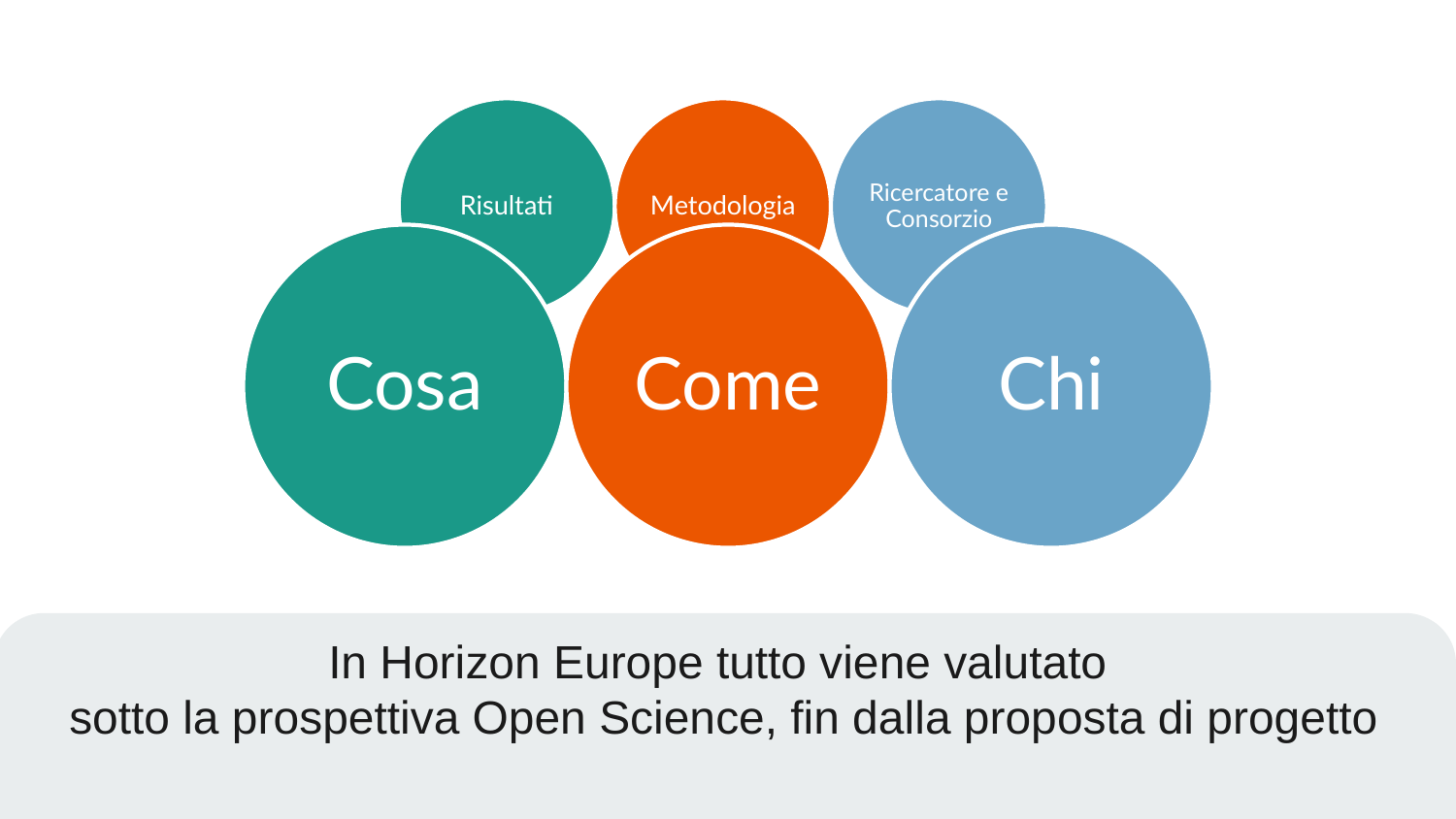

Risultati
Metodologia
Ricercatore e Consorzio

Cosa
Come
Chi
In Horizon Europe tutto viene valutato
sotto la prospettiva Open Science, fin dalla proposta di progetto